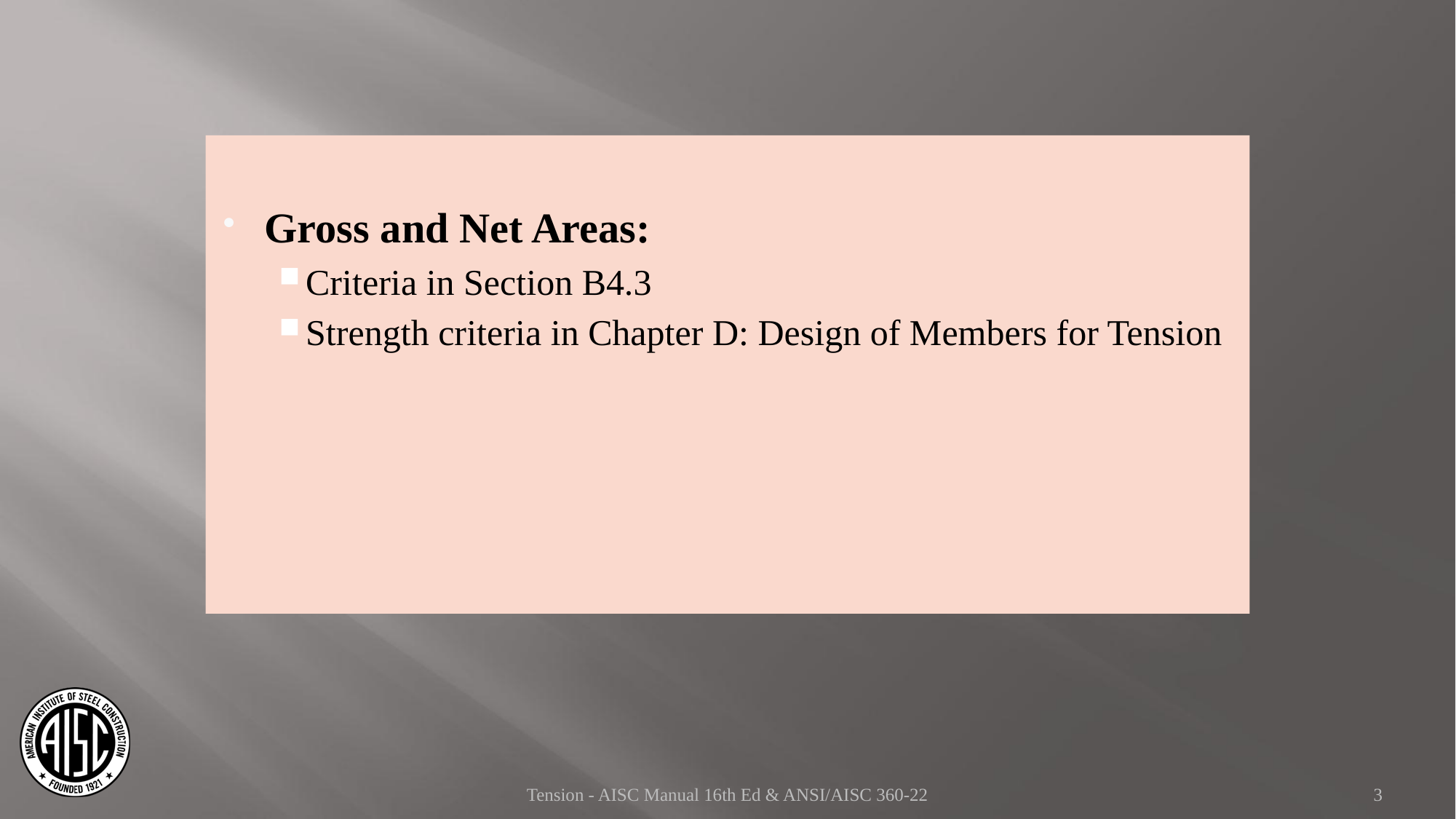

Gross and Net Areas:
Criteria in Section B4.3
Strength criteria in Chapter D: Design of Members for Tension

Tension - AISC Manual 16th Ed & ANSI/AISC 360-22
3